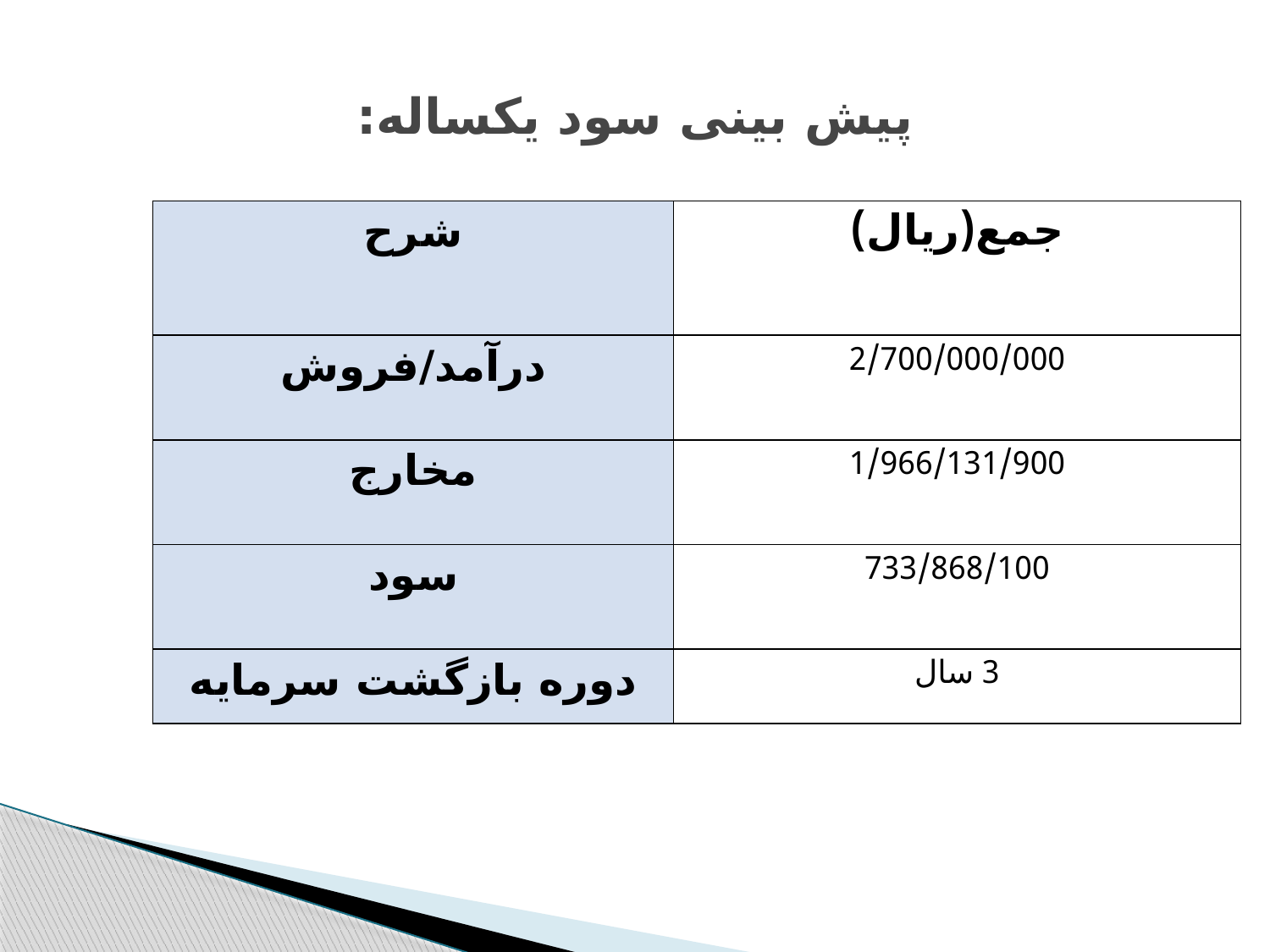

# پیش بینی سود یکساله:
| شرح | جمع(ریال) |
| --- | --- |
| درآمد/فروش | 2/700/000/000 |
| مخارج | 1/966/131/900 |
| سود | 733/868/100 |
| دوره بازگشت سرمایه | 3 سال |